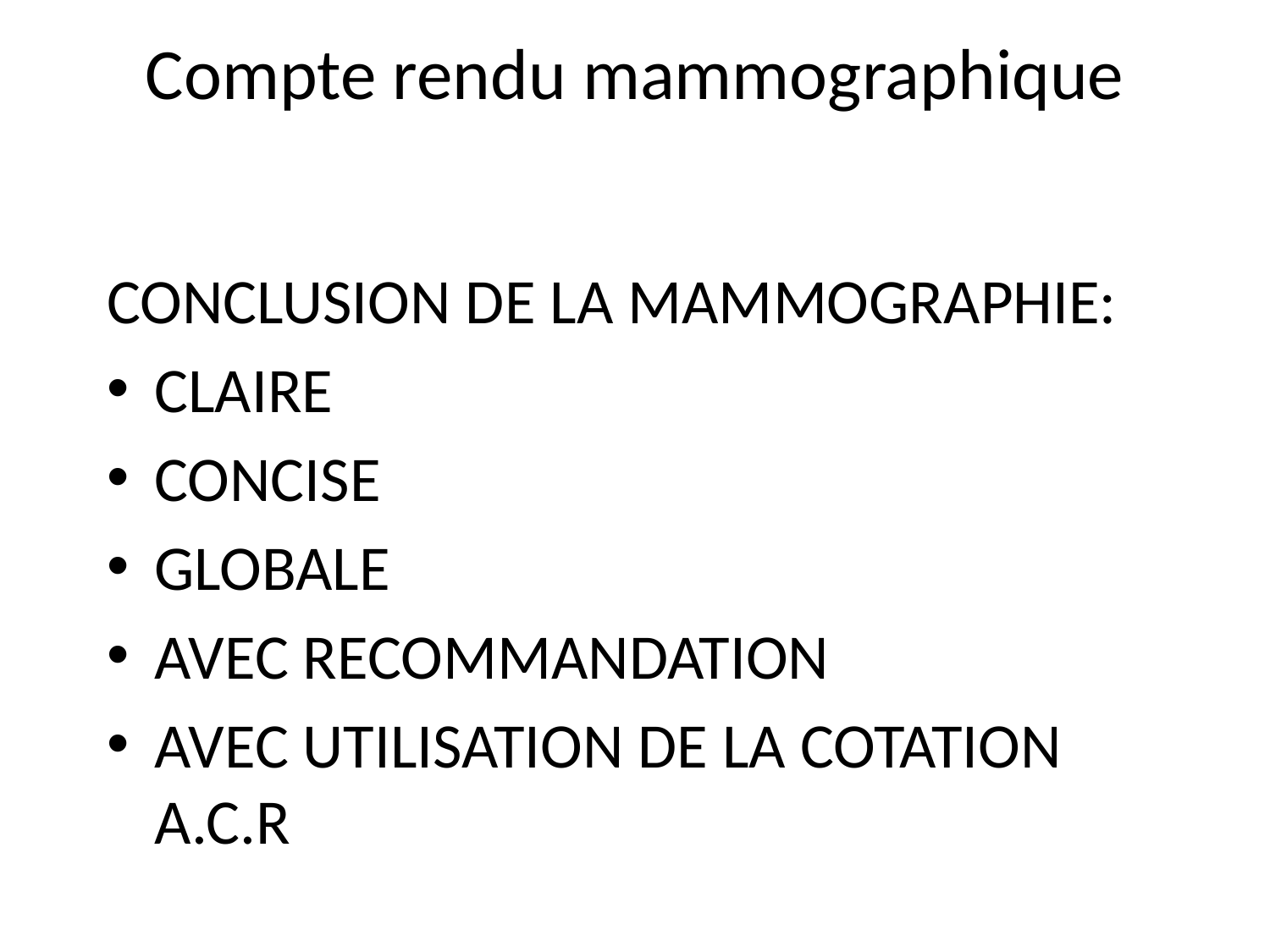

# Compte rendu mammographique
CONCLUSION DE LA MAMMOGRAPHIE:
CLAIRE
CONCISE
GLOBALE
AVEC RECOMMANDATION
AVEC UTILISATION DE LA COTATION A.C.R